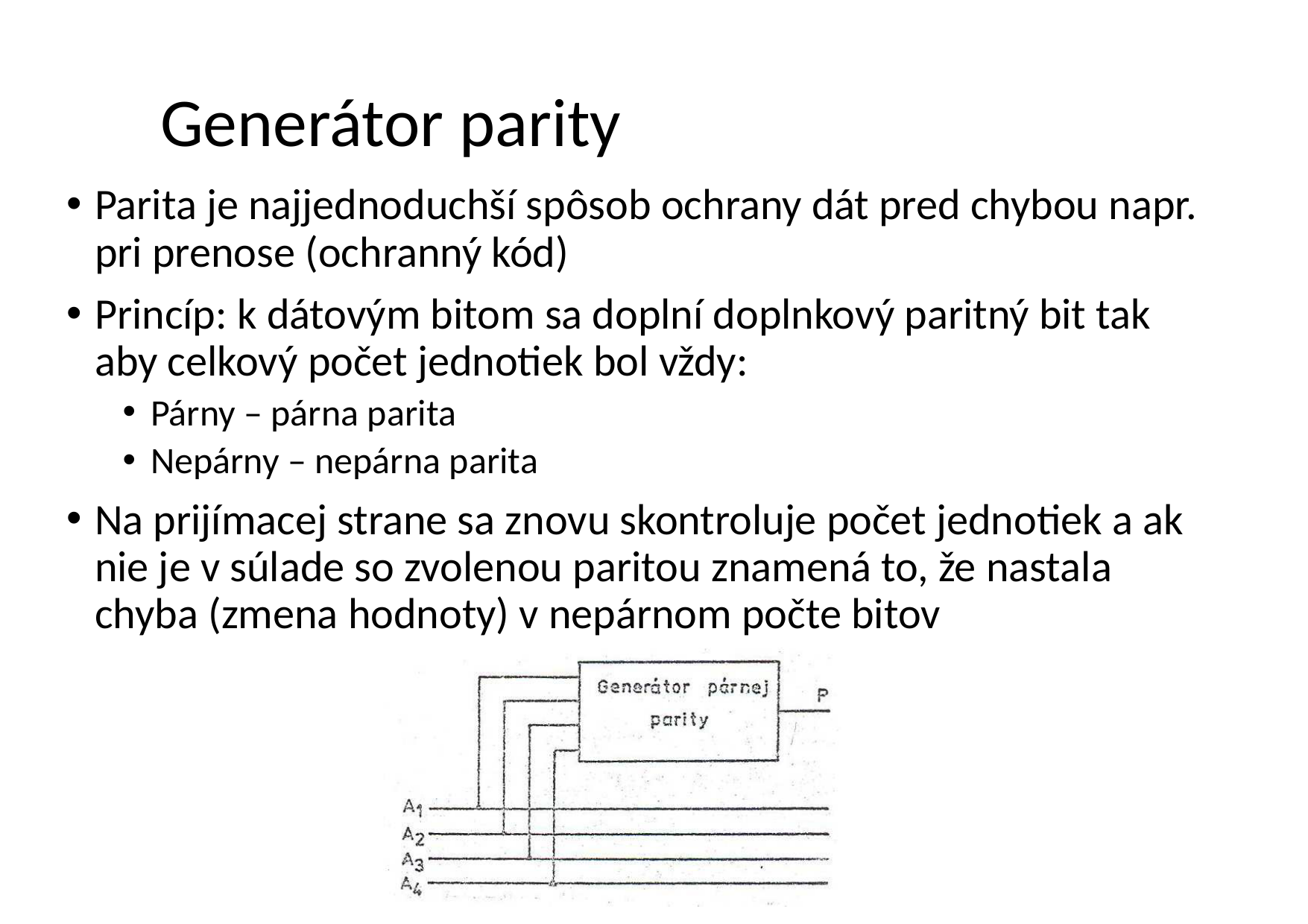

# Generátor parity
Parita je najjednoduchší spôsob ochrany dát pred chybou napr. pri prenose (ochranný kód)
Princíp: k dátovým bitom sa doplní doplnkový paritný bit tak aby celkový počet jednotiek bol vždy:
Párny – párna parita
Nepárny – nepárna parita
Na prijímacej strane sa znovu skontroluje počet jednotiek a ak nie je v súlade so zvolenou paritou znamená to, že nastala chyba (zmena hodnoty) v nepárnom počte bitov